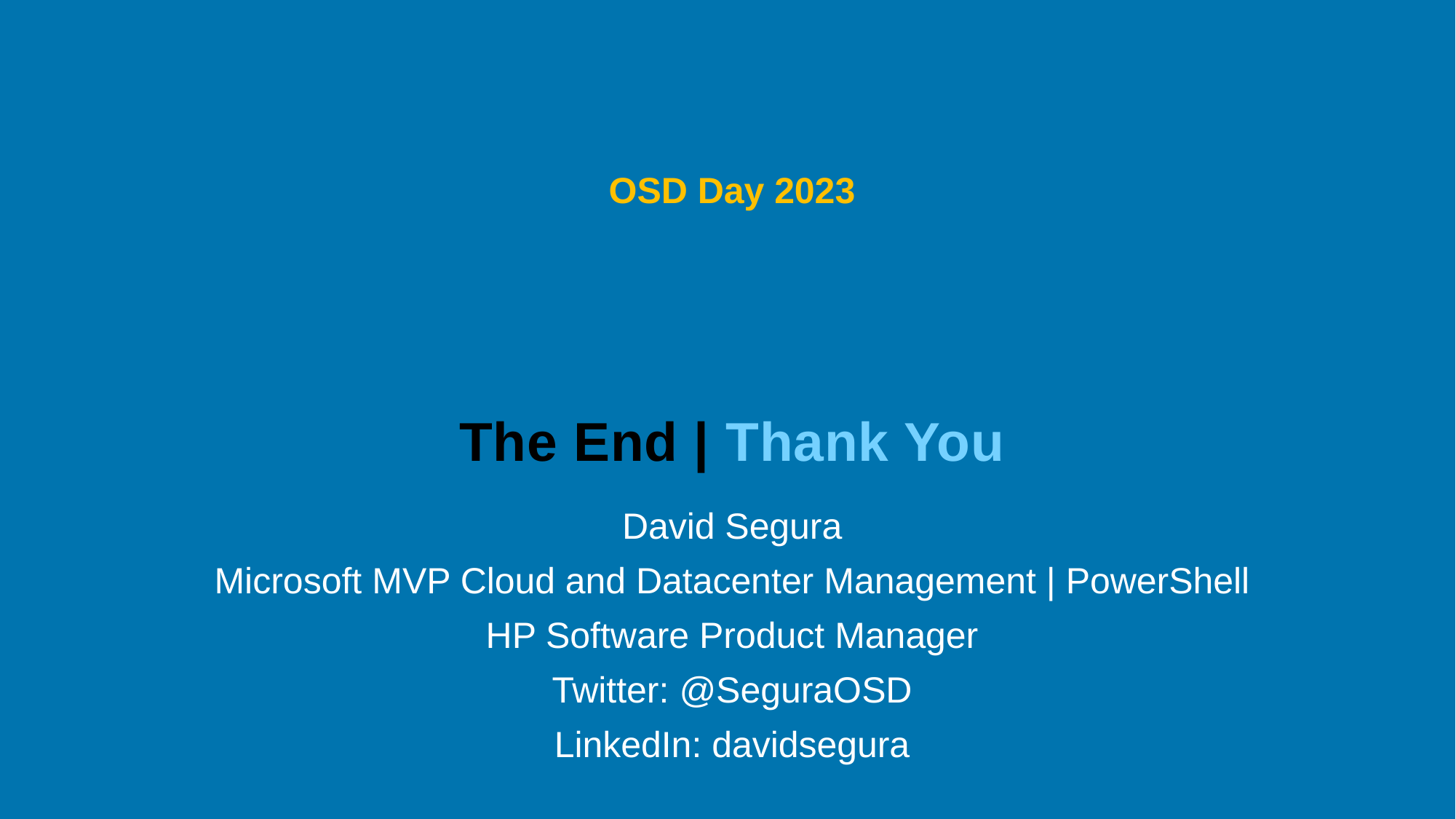

OSD Day 2023
# The End | Thank You
David Segura
Microsoft MVP Cloud and Datacenter Management | PowerShell
HP Software Product Manager
Twitter: @SeguraOSD
LinkedIn: davidsegura